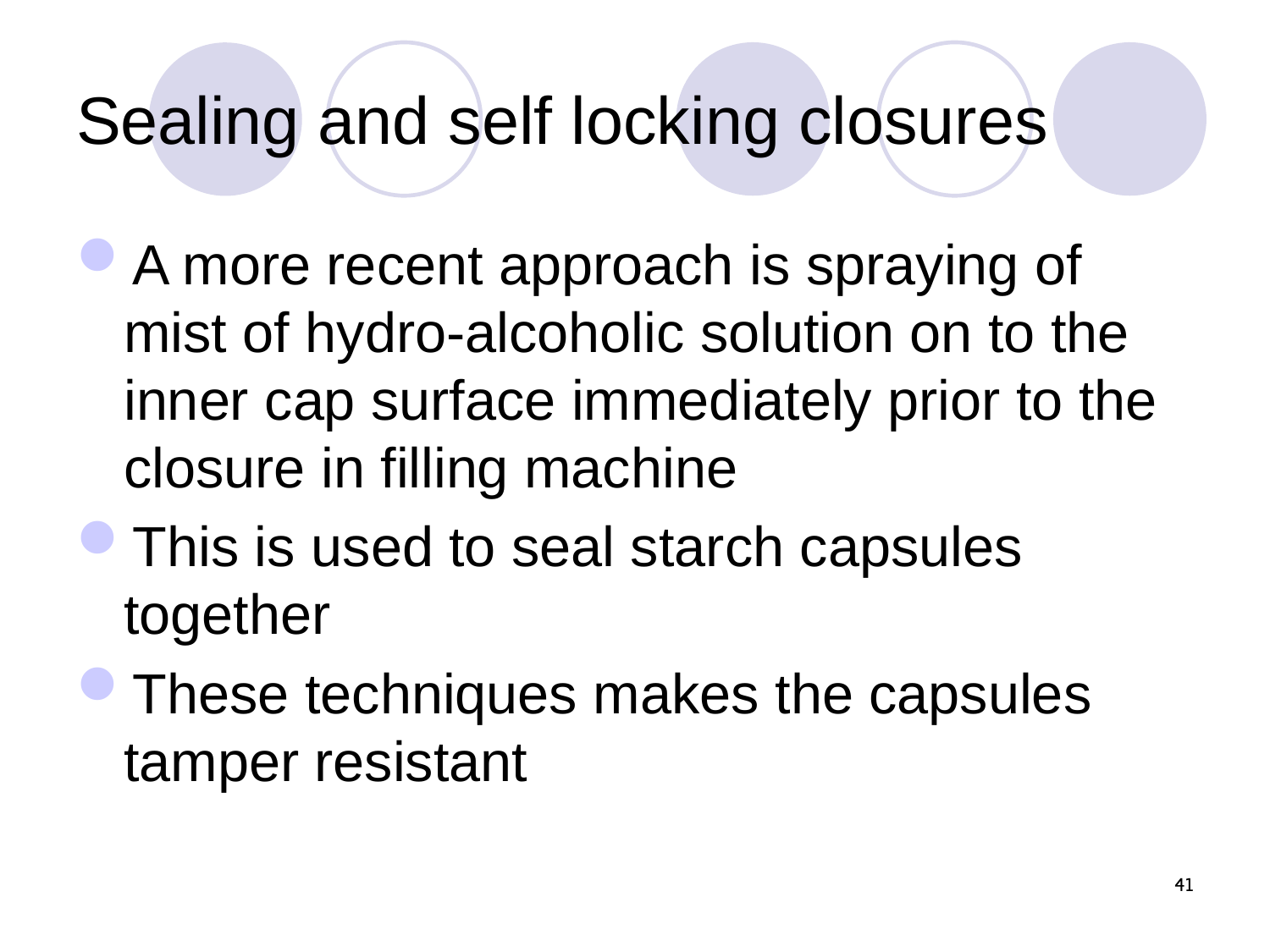

# Sealing and self locking closures
A more recent approach is spraying of mist of hydro-alcoholic solution on to the inner cap surface immediately prior to the closure in filling machine
This is used to seal starch capsules together
These techniques makes the capsules tamper resistant
41